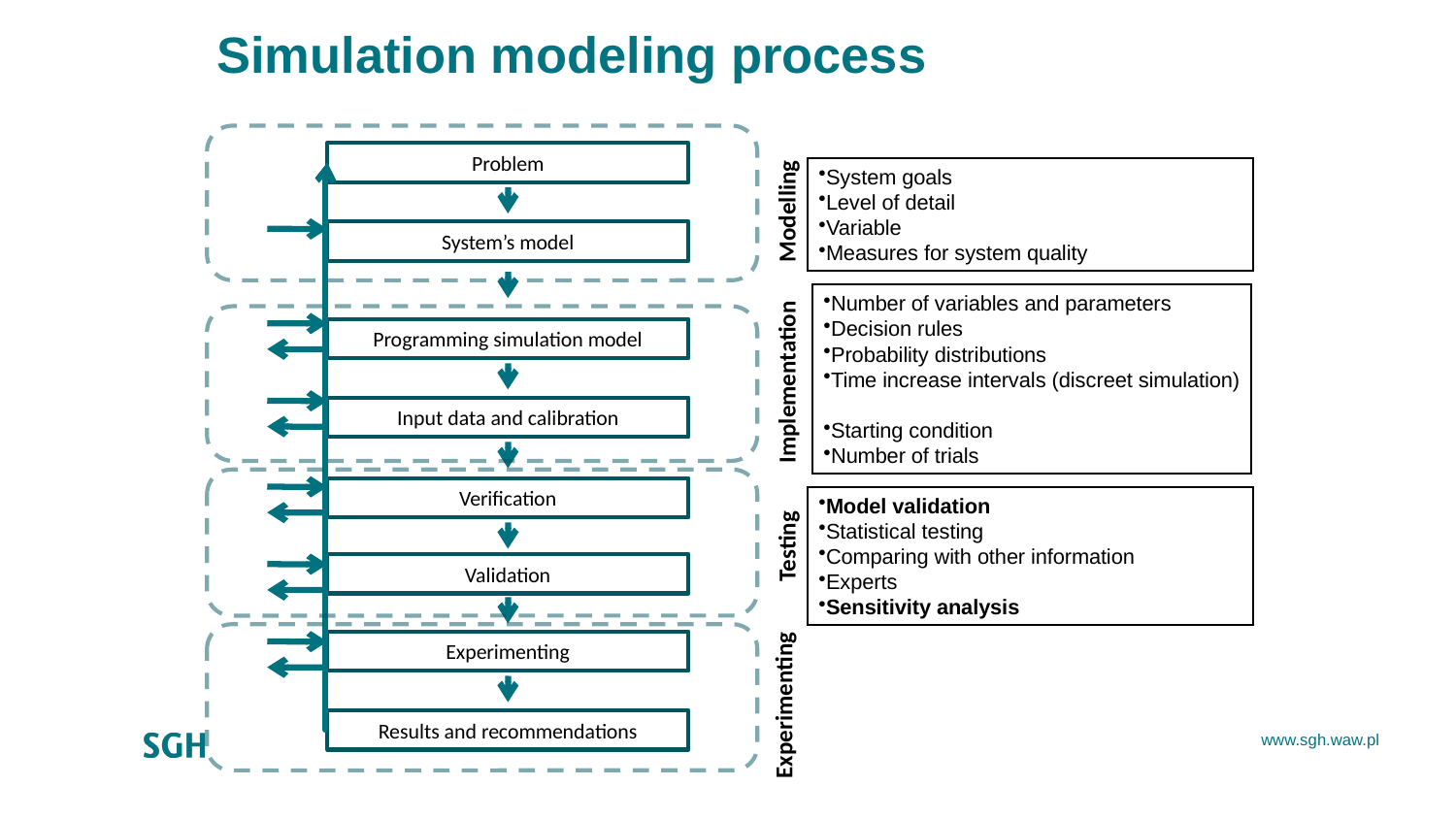

# Simulation modeling process

Problem
System goals
Level of detail
Variable
Measures for system quality
Modelling
System’s model
Number of variables and parameters
Decision rules
Probability distributions
Time increase intervals (discreet simulation)

Starting condition
Number of trials

Programming simulation model
Implementation
Input data and calibration

Verification
Model validation
Statistical testing
Comparing with other information
Experts
Sensitivity analysis
Testing
Validation

Experimenting
Experimenting
Results and recommendations